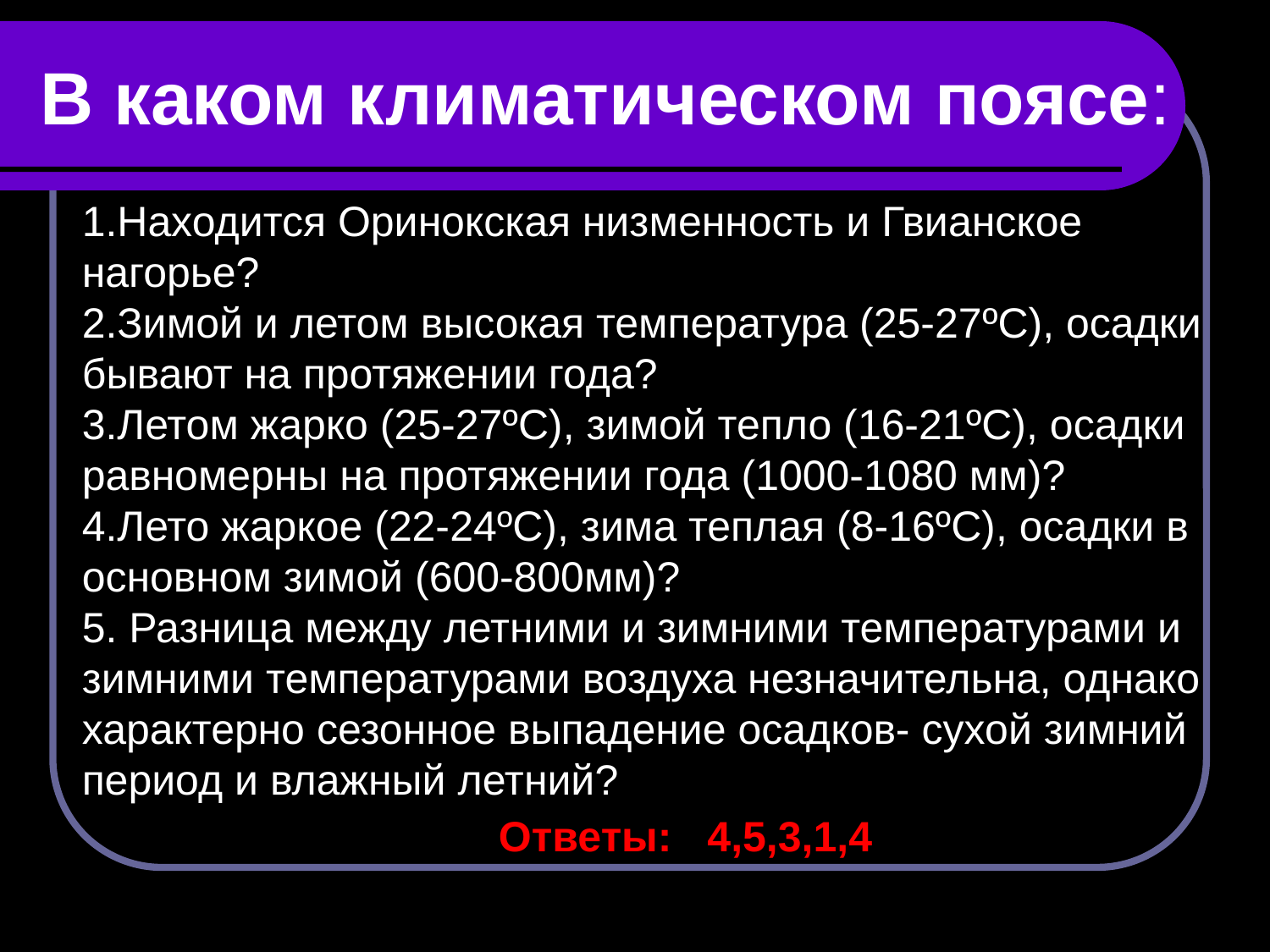

# В каком климатическом поясе:
1.Находится Оринокская низменность и Гвианское нагорье?
2.Зимой и летом высокая температура (25-27ºС), осадки бывают на протяжении года?
3.Летом жарко (25-27ºС), зимой тепло (16-21ºС), осадки
равномерны на протяжении года (1000-1080 мм)?
4.Лето жаркое (22-24ºС), зима теплая (8-16ºС), осадки в
основном зимой (600-800мм)?
5. Разница между летними и зимними температурами и
зимними температурами воздуха незначительна, однако
характерно сезонное выпадение осадков- сухой зимний
период и влажный летний?
Ответы:   4,5,3,1,4